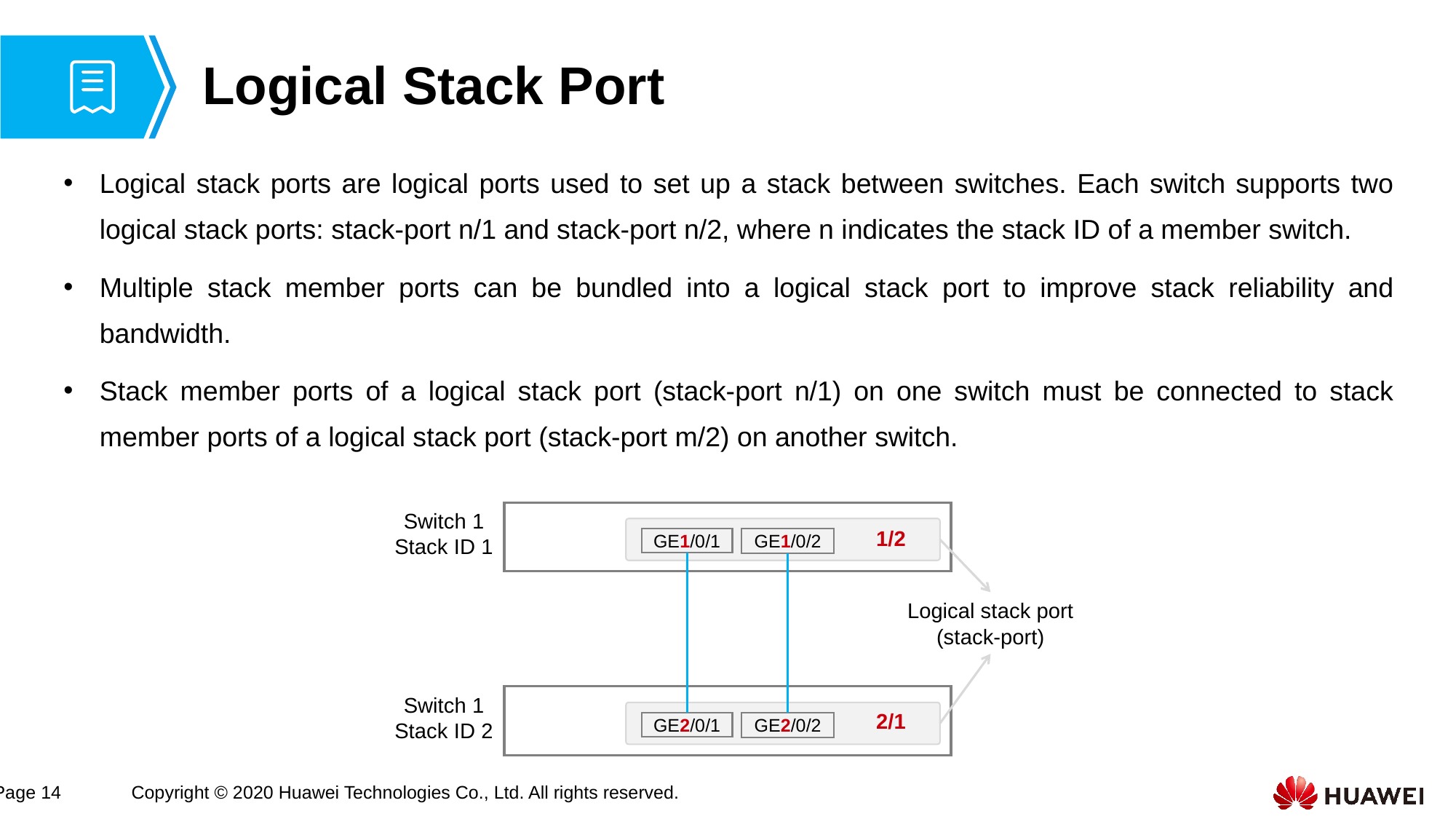

# Logical Stack Port
Logical stack ports are logical ports used to set up a stack between switches. Each switch supports two logical stack ports: stack-port n/1 and stack-port n/2, where n indicates the stack ID of a member switch.
Multiple stack member ports can be bundled into a logical stack port to improve stack reliability and bandwidth.
Stack member ports of a logical stack port (stack-port n/1) on one switch must be connected to stack member ports of a logical stack port (stack-port m/2) on another switch.
Switch 1
Stack ID 1

 1/2
GE1/0/1
GE1/0/2
Logical stack port
(stack-port)
Switch 1
Stack ID 2

 2/1

GE2/0/1
GE2/0/2